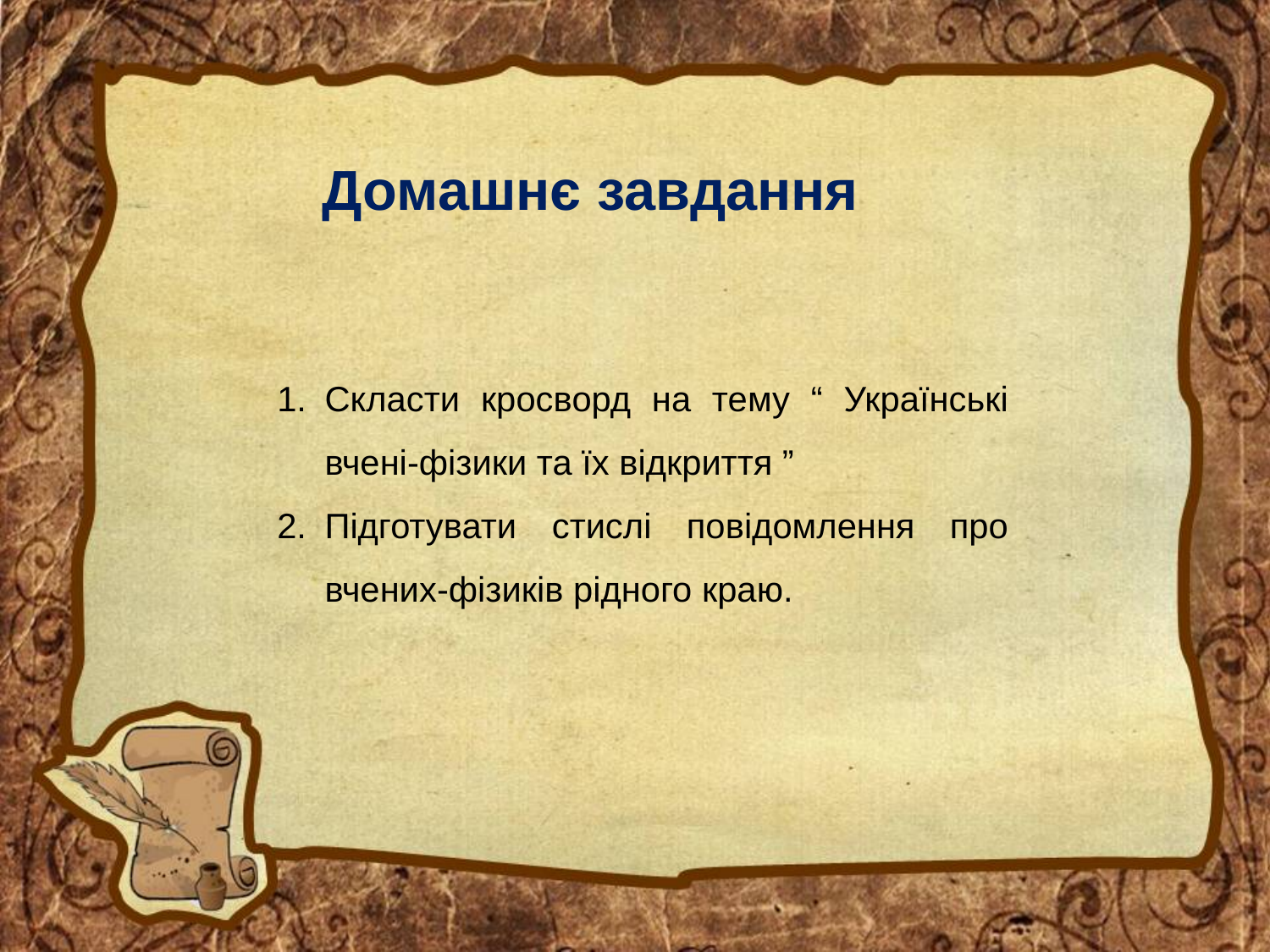

Домашнє завдання
Скласти кросворд на тему “ Українські вчені-фізики та їх відкриття ”
Підготувати стислі повідомлення про вчених-фізиків рідного краю.